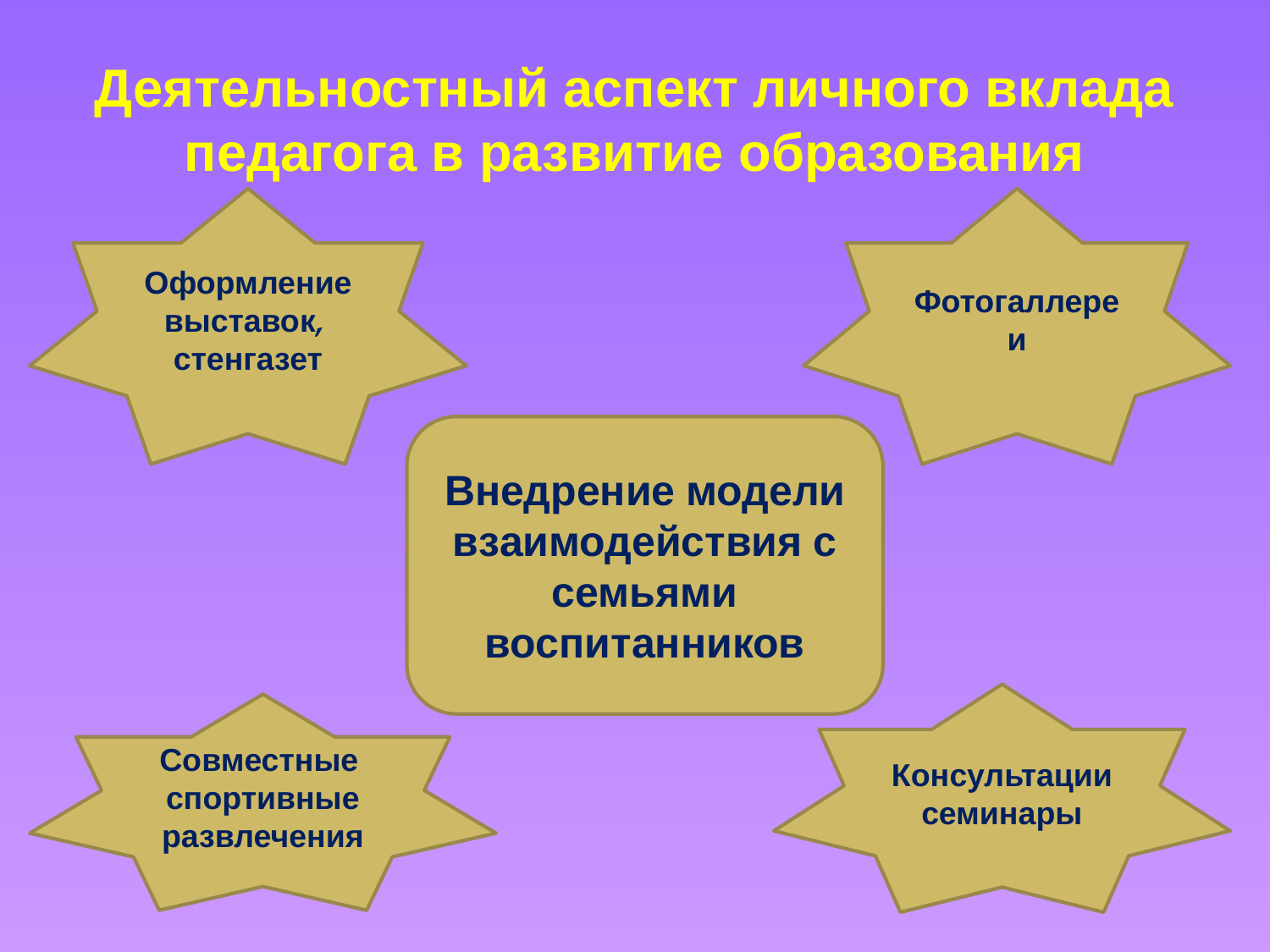

# Деятельностный аспект личного вклада педагога в развитие образования
Оформление выставок,
стенгазет
Фотогаллереи
Внедрение модели взаимодействия с семьями воспитанников
Консультации
семинары
Совместные
спортивные
развлечения